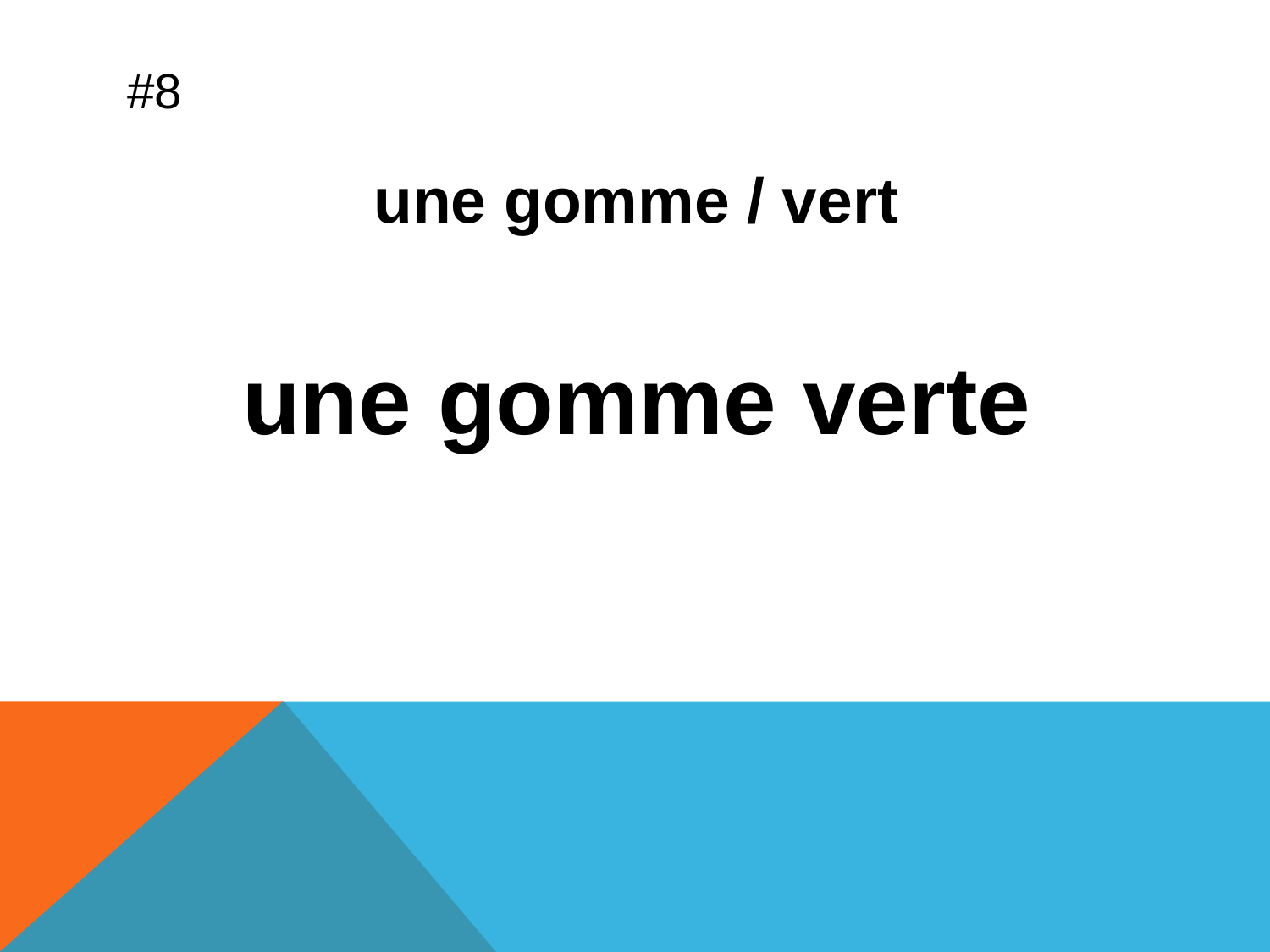

# #8
une gomme / vert

une gomme verte